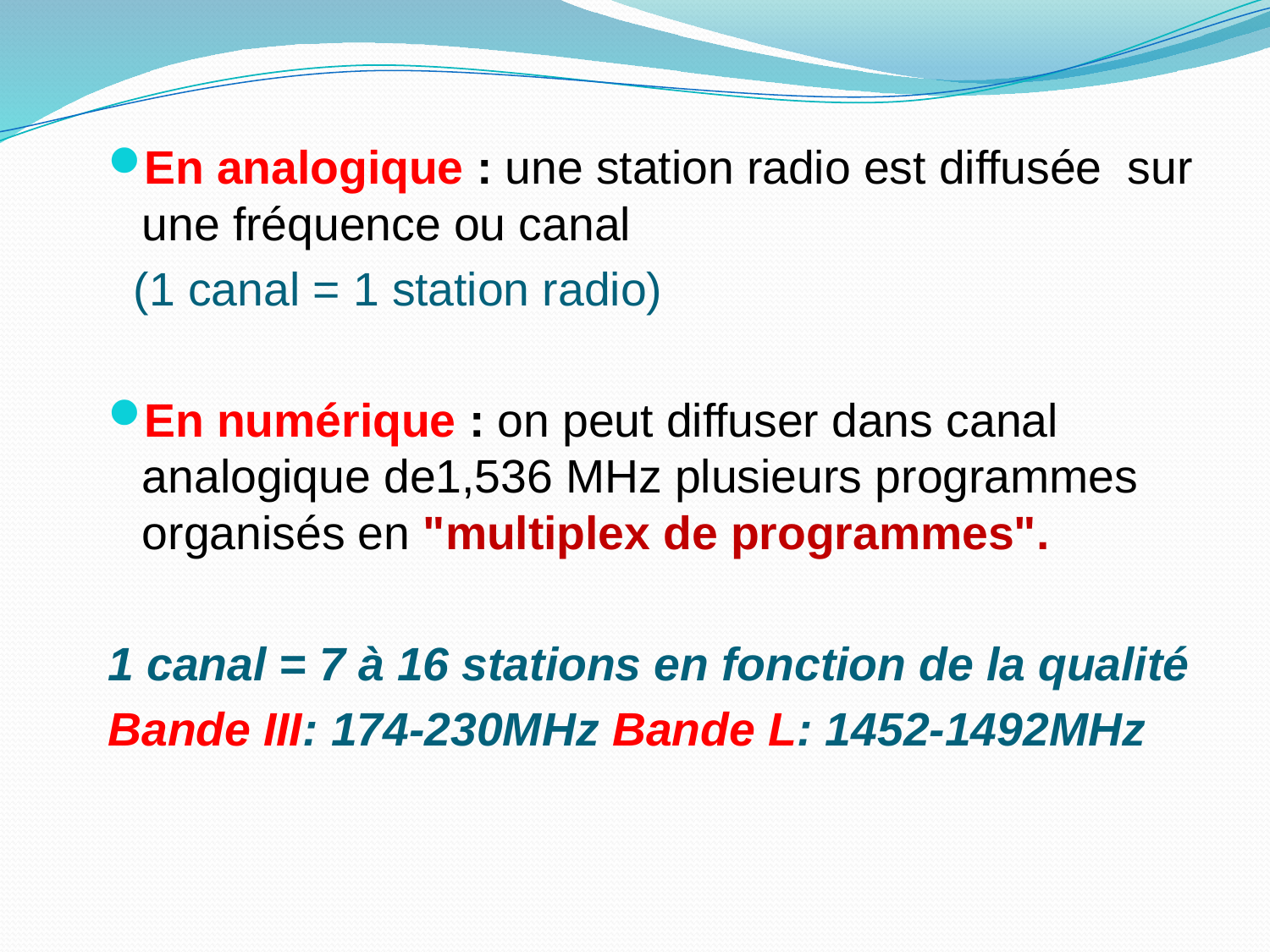

En analogique : une station radio est diffusée  sur une fréquence ou canal
  (1 canal = 1 station radio)

En numérique : on peut diffuser dans canal analogique de1,536 MHz plusieurs programmes organisés en "multiplex de programmes".

1 canal = 7 à 16 stations en fonction de la qualité
Bande III: 174-230MHz Bande L: 1452-1492MHz